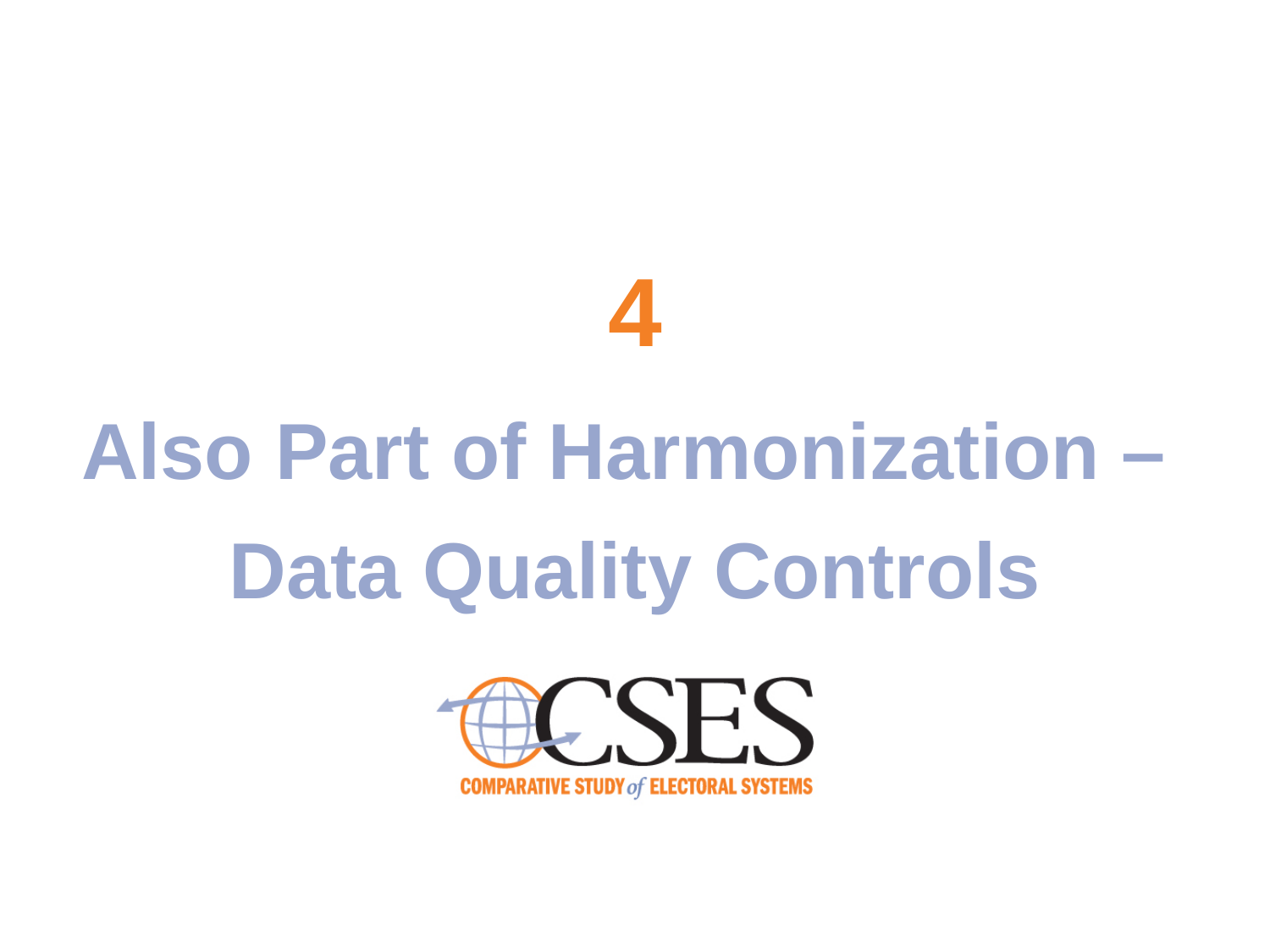

4
Also Part of Harmonization –
Data Quality Controls